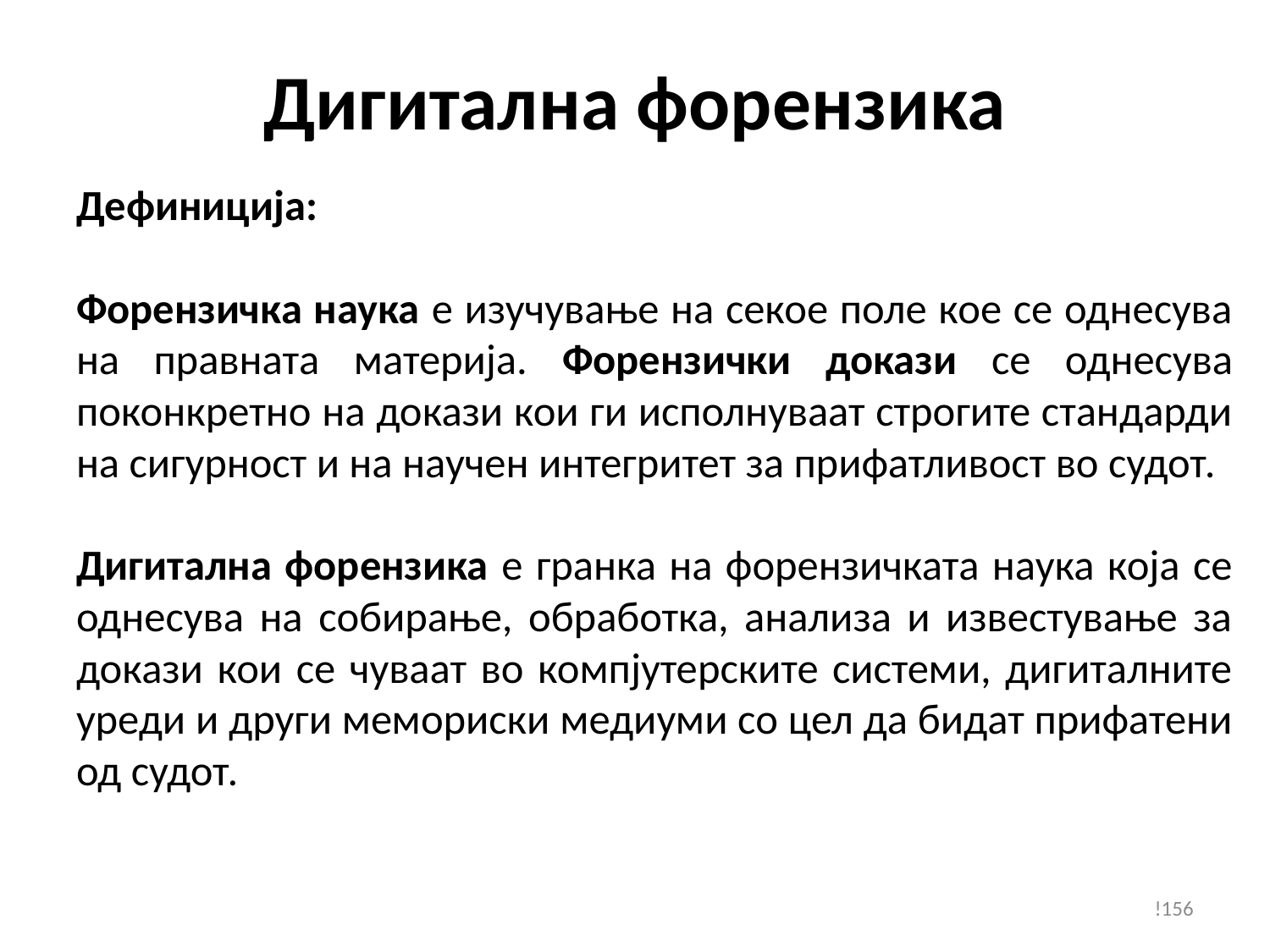

# Дигитална форензика
Дефиниција:

Форензичка наука е изучување на секое поле кое се однесува на правната материја. Форензички докази се однесува поконкретно на докази кои ги исполнуваат строгите стандарди на сигурност и на научен интегритет за прифатливост во судот.

Дигитална форензика е гранка на форензичката наука која се однесува на собирање, обработка, анализа и известување за докази кои се чуваат во компјутерските системи, дигиталните уреди и други мемориски медиуми со цел да бидат прифатени од судот.

!156